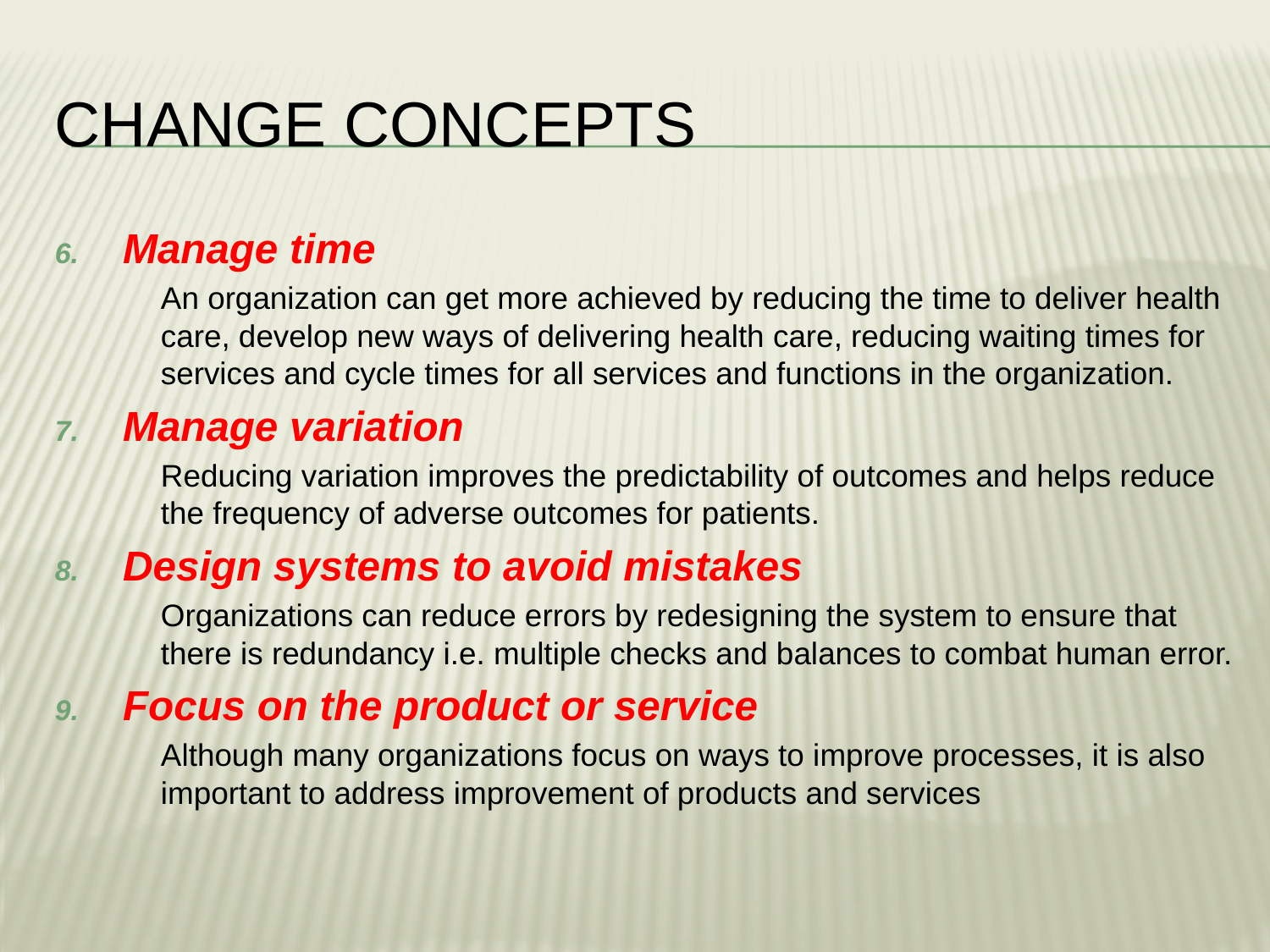

# Change concepts
Manage time
An organization can get more achieved by reducing the time to deliver health care, develop new ways of delivering health care, reducing waiting times for services and cycle times for all services and functions in the organization.
Manage variation
Reducing variation improves the predictability of outcomes and helps reduce the frequency of adverse outcomes for patients.
Design systems to avoid mistakes
Organizations can reduce errors by redesigning the system to ensure that there is redundancy i.e. multiple checks and balances to combat human error.
Focus on the product or service
Although many organizations focus on ways to improve processes, it is also important to address improvement of products and services